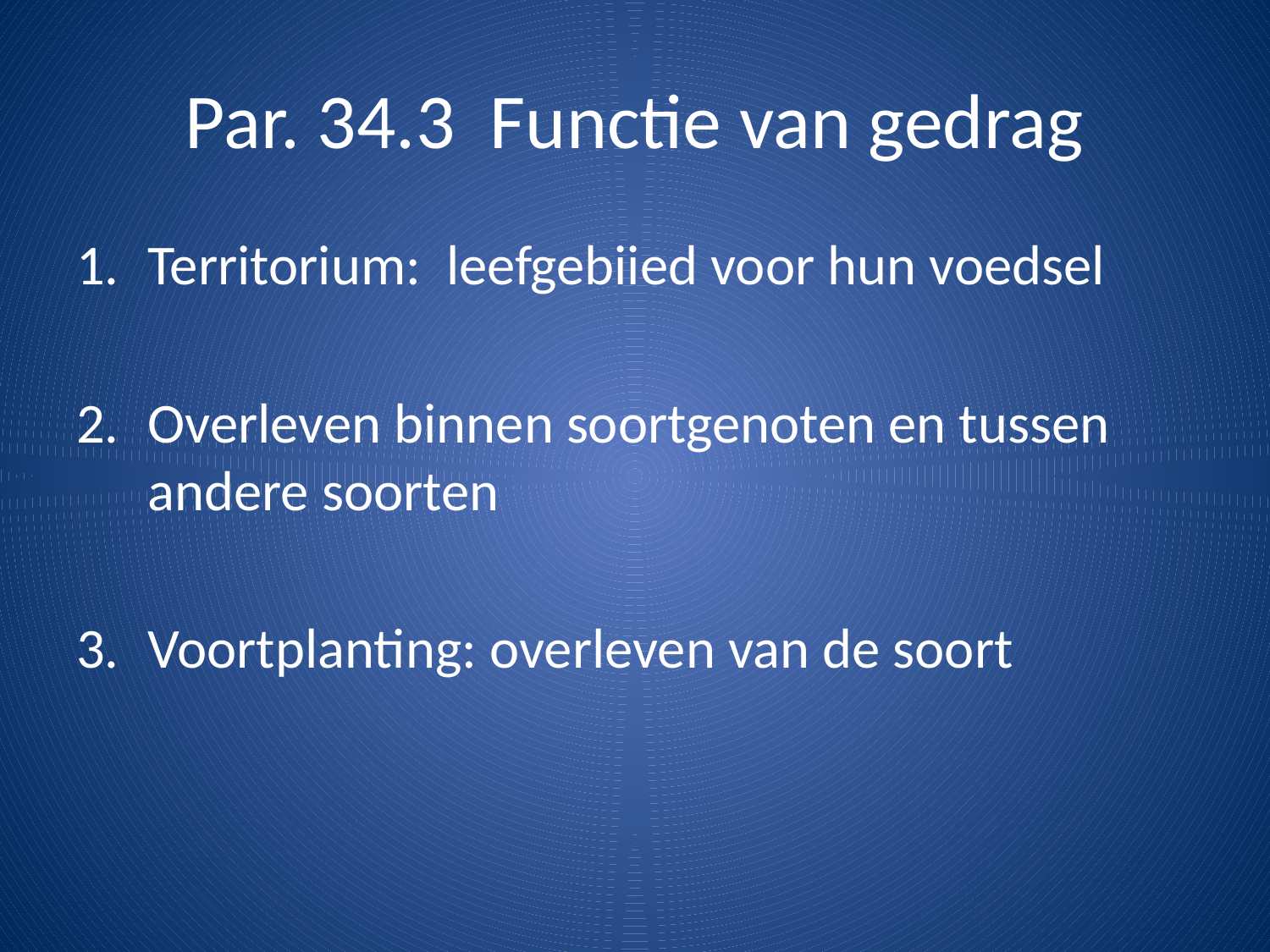

# Par. 34.3  Functie van gedrag
1.	Territorium:  leefgebiied voor hun voedsel

2.	Overleven binnen soortgenoten en tussen andere soorten

3.	Voortplanting: overleven van de soort